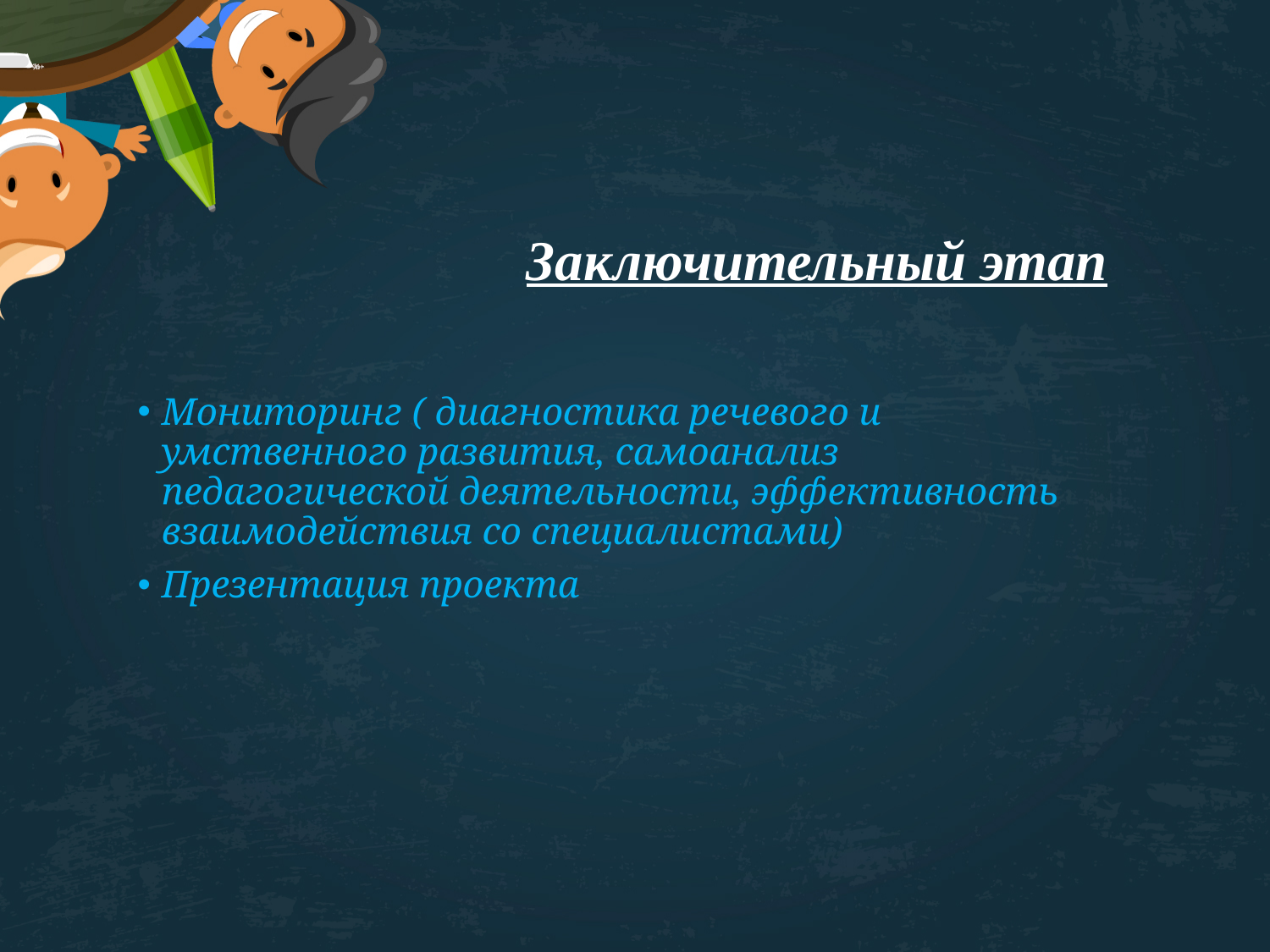

# Заключительный этап
Мониторинг ( диагностика речевого и умственного развития, самоанализ педагогической деятельности, эффективность взаимодействия со специалистами)
Презентация проекта